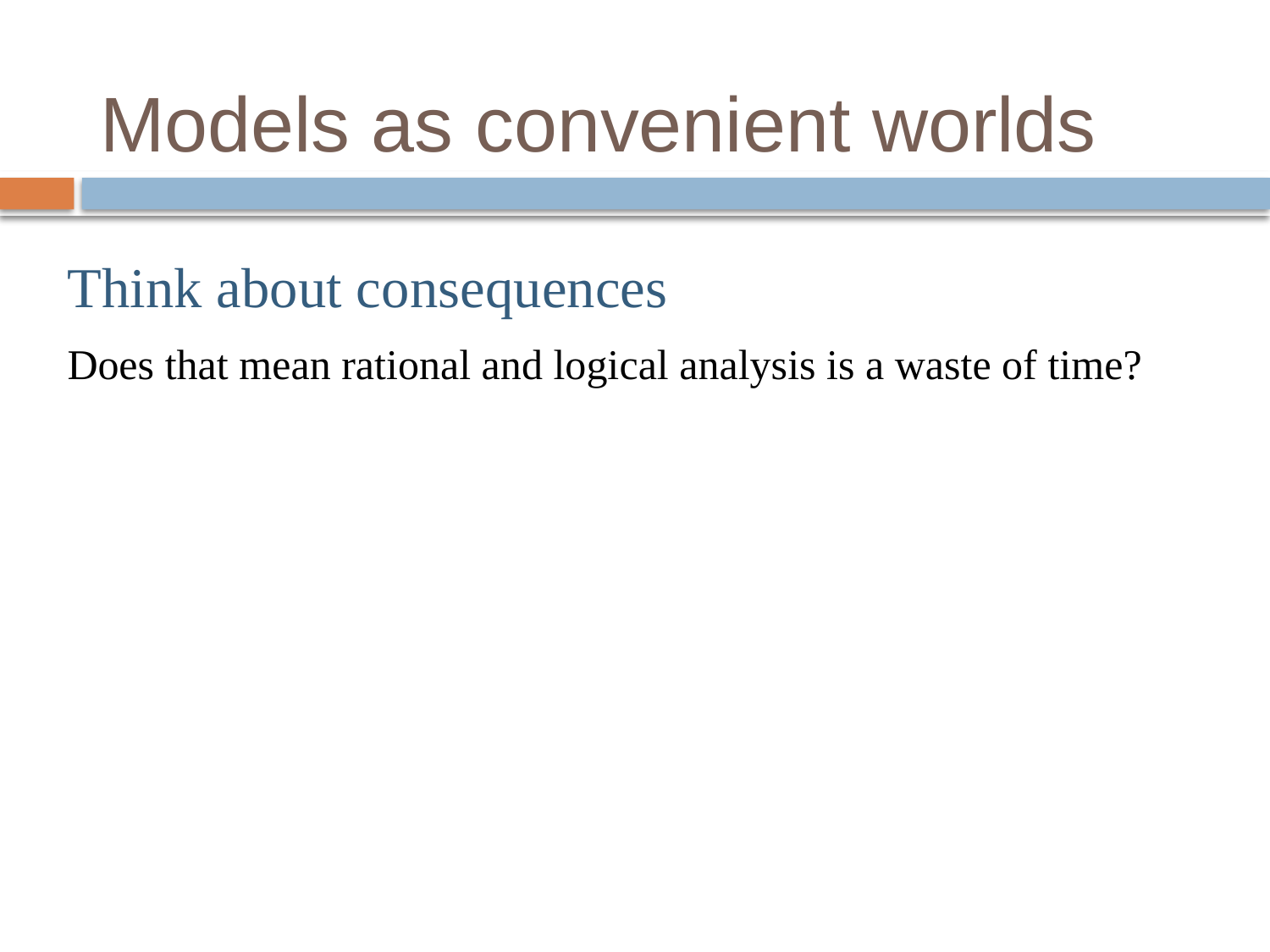

# Models as convenient worlds
Think about consequences
Does that mean rational and logical analysis is a waste of time?